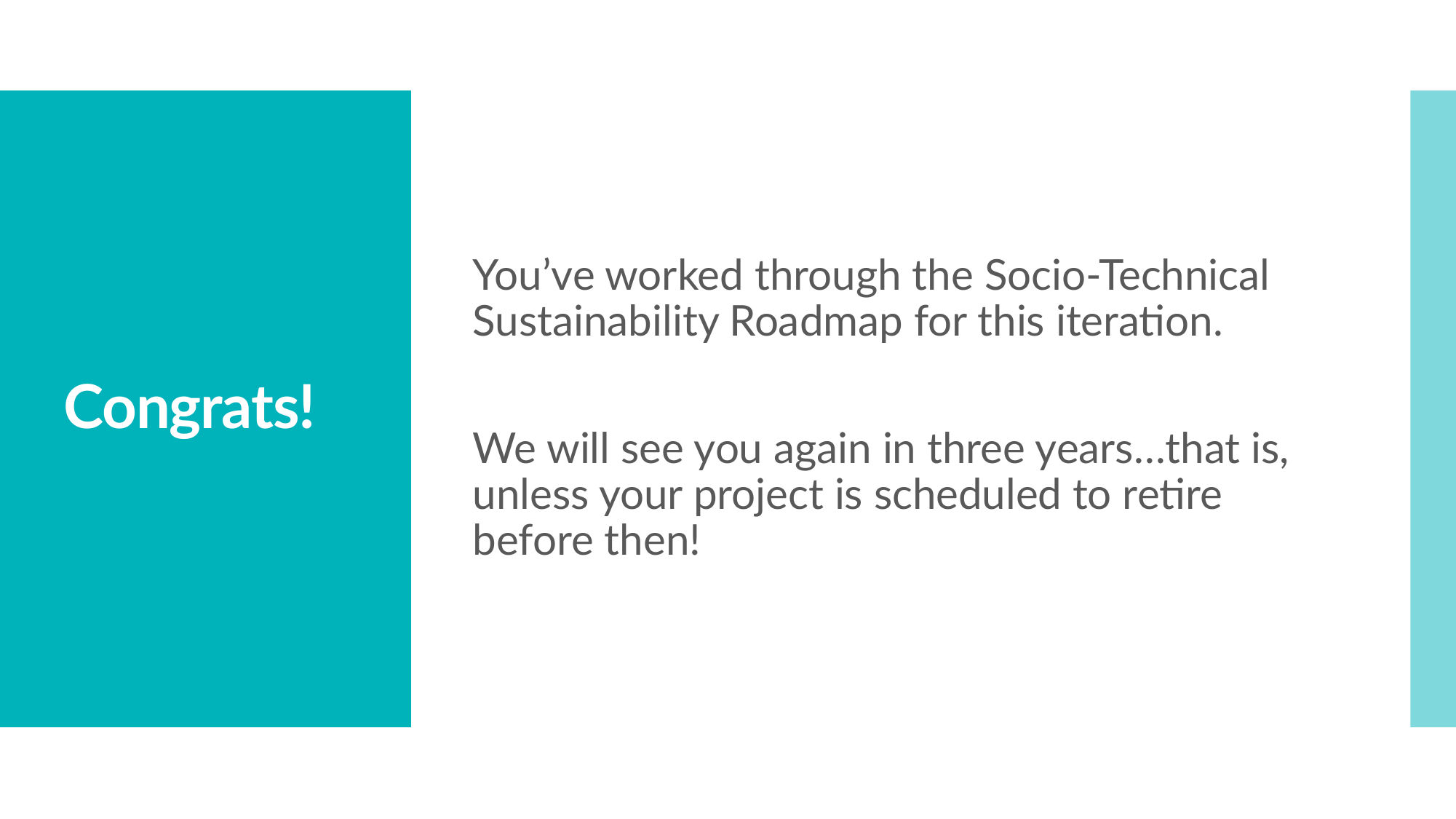

You’ve worked through the Socio-Technical Sustainability Roadmap for this iteration.

We will see you again in three years…that is, unless your project is scheduled to retire before then!
# Congrats!